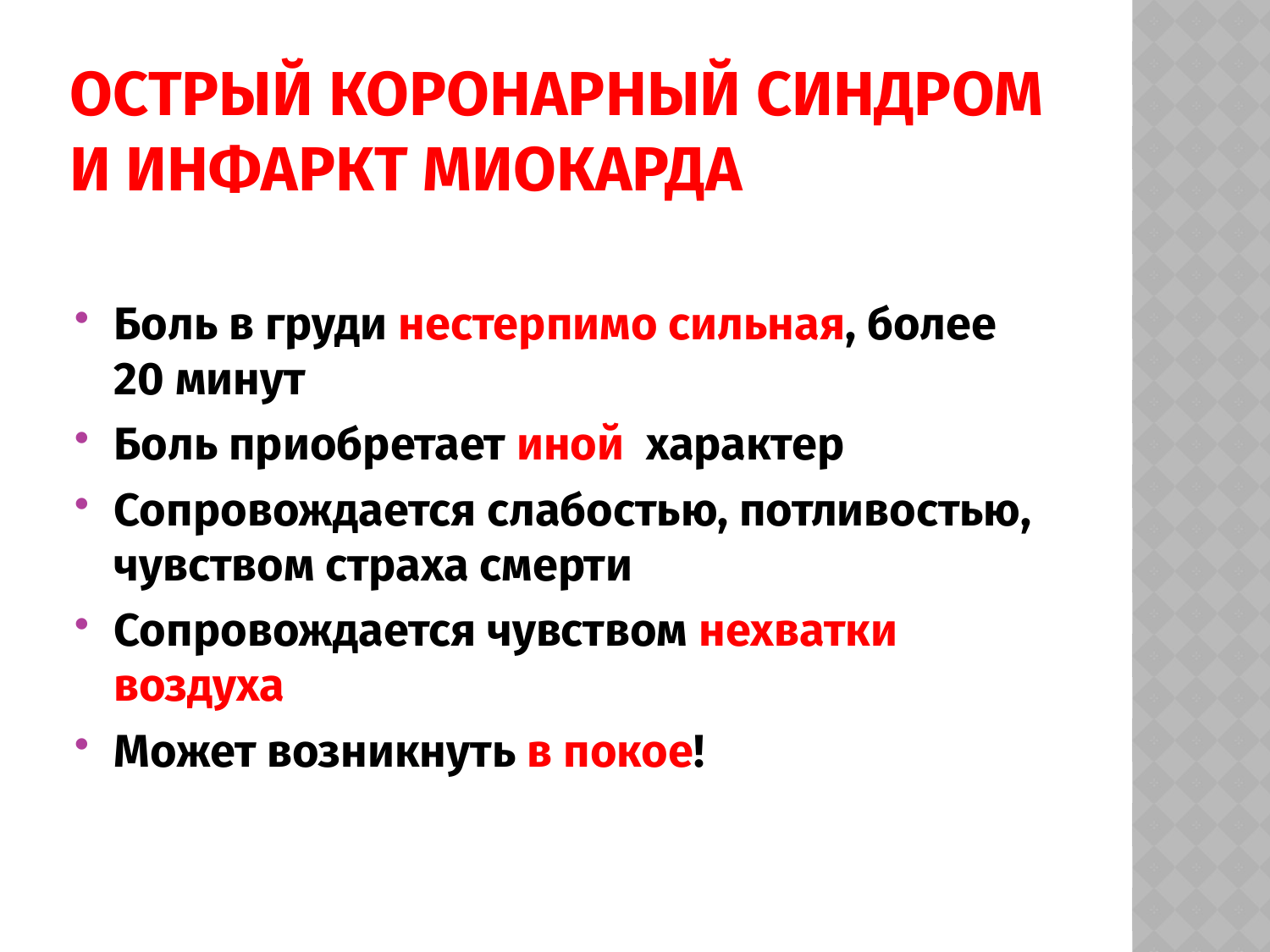

# ОСТРЫЙ КОРОНАРНЫЙ СИНДРОМ И ИНФАРКТ МИОКАРДА
Боль в груди нестерпимо сильная, более 20 минут
Боль приобретает иной  характер
Сопровождается слабостью, потливостью, чувством страха смерти
Сопровождается чувством нехватки воздуха
Может возникнуть в покое!